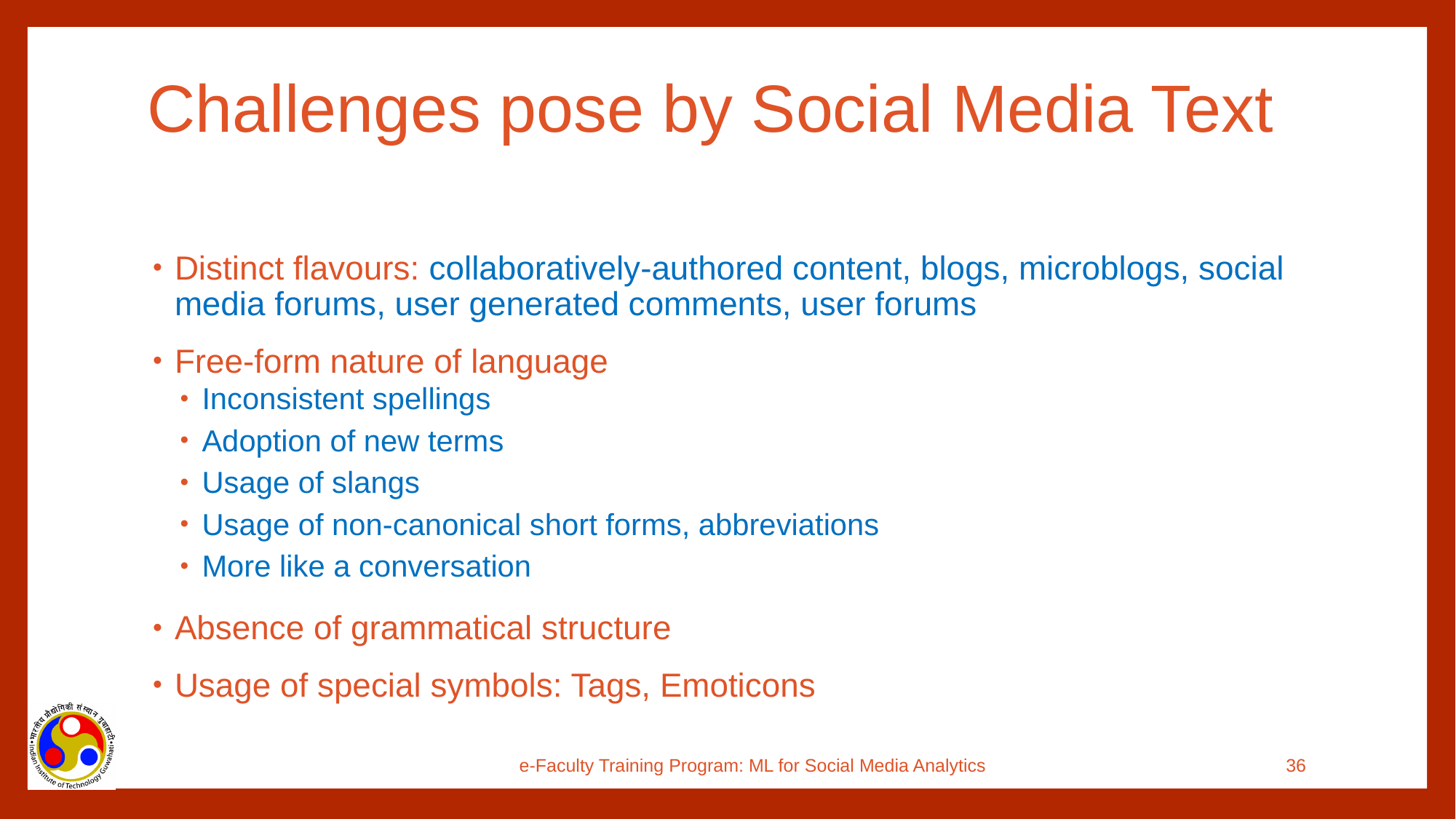

# Challenges pose by Social Media Text
Distinct flavours: collaboratively-authored content, blogs, microblogs, social media forums, user generated comments, user forums
Free-form nature of language
Inconsistent spellings
Adoption of new terms
Usage of slangs
Usage of non-canonical short forms, abbreviations
More like a conversation
Absence of grammatical structure
Usage of special symbols: Tags, Emoticons

e-Faculty Training Program: ML for Social Media Analytics
36